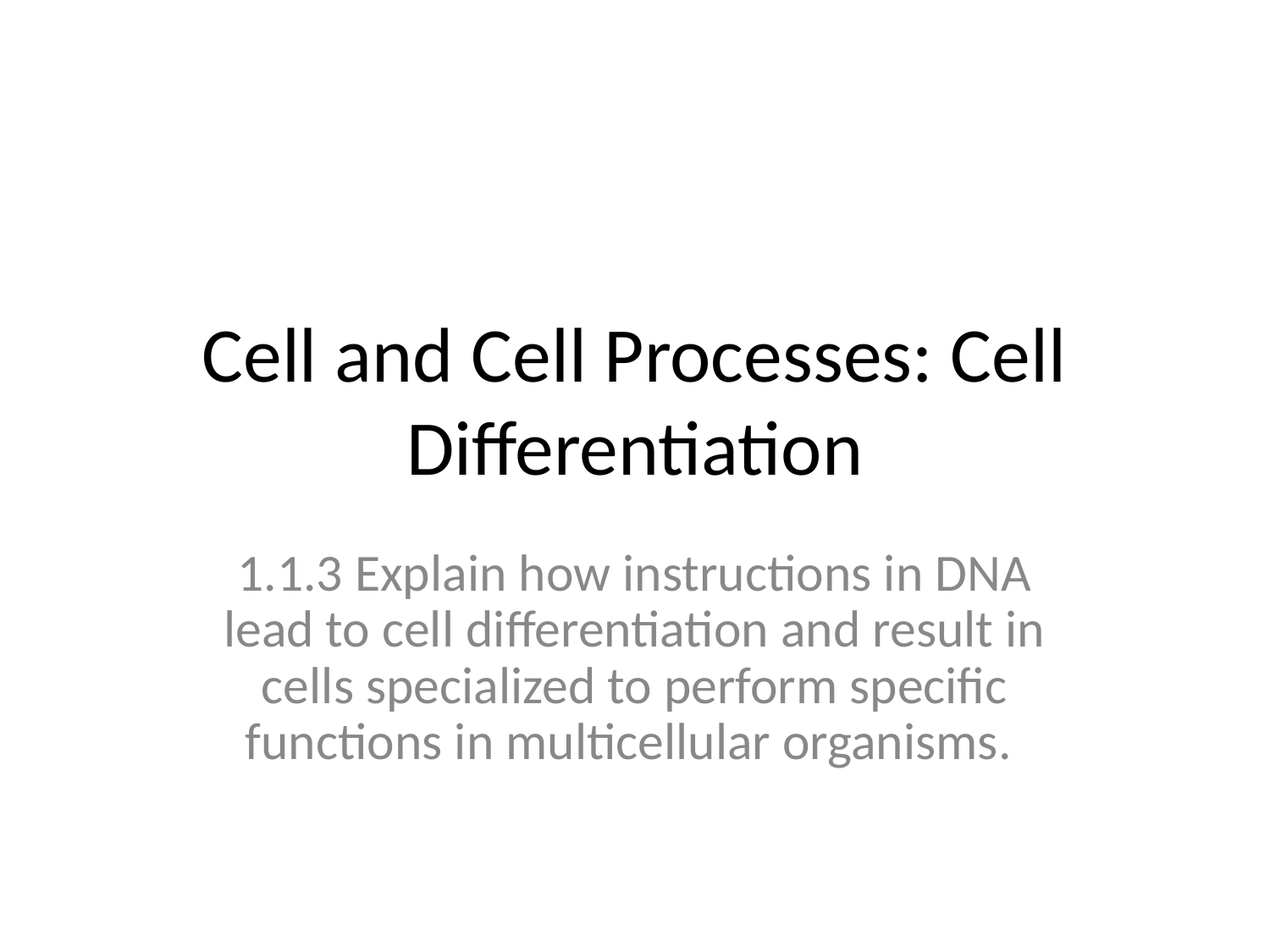

# Cell and Cell Processes: Cell Differentiation
1.1.3 Explain how instructions in DNA lead to cell differentiation and result in cells specialized to perform specific functions in multicellular organisms.